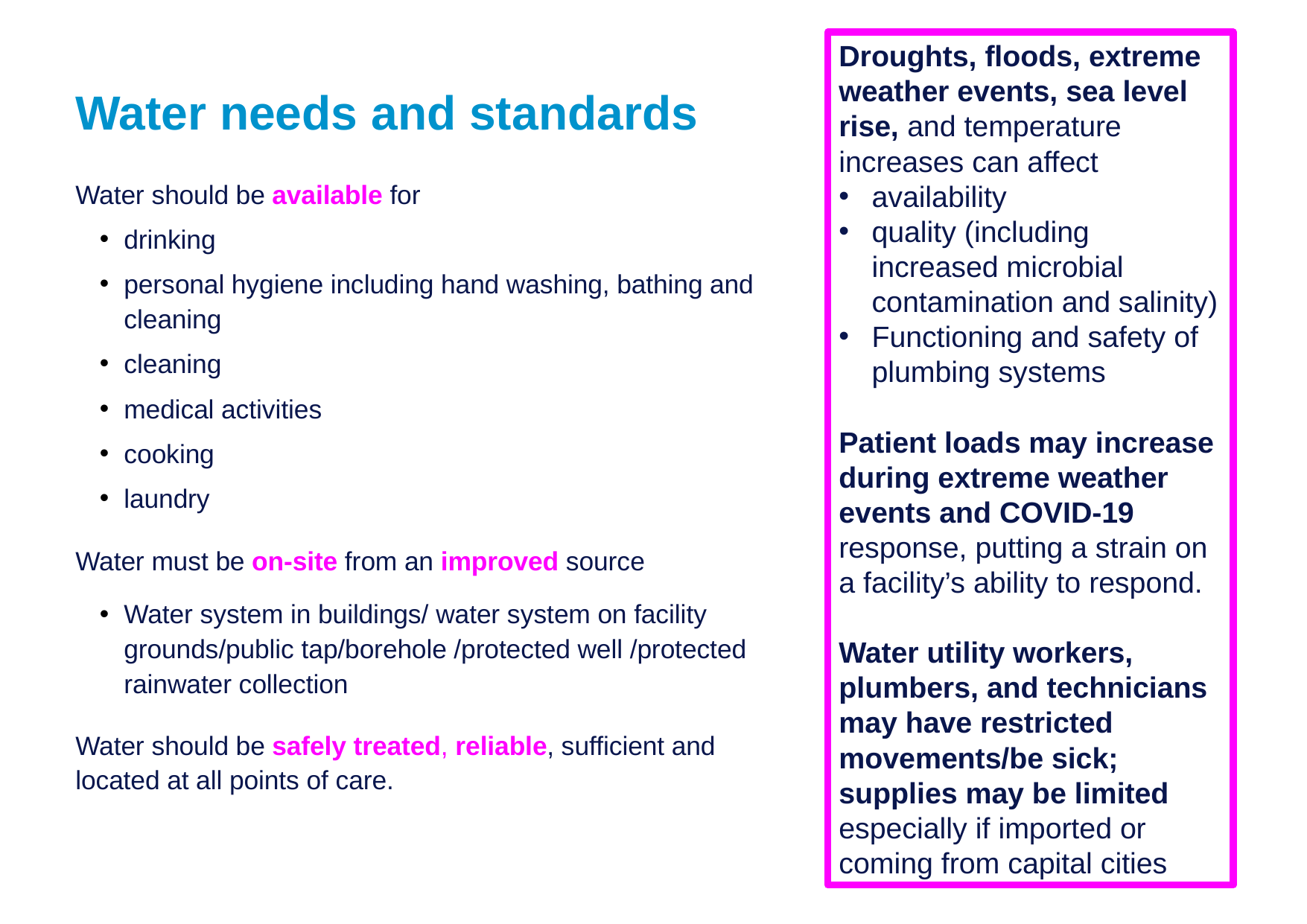

Droughts, floods, extreme weather events, sea level rise, and temperature increases can affect
availability
quality (including increased microbial contamination and salinity)
Functioning and safety of plumbing systems

Patient loads may increase during extreme weather events and COVID-19 response, putting a strain on a facility’s ability to respond.

Water utility workers, plumbers, and technicians may have restricted movements/be sick; supplies may be limited especially if imported or coming from capital cities
# Water needs and standards
Water should be available for
drinking
personal hygiene including hand washing, bathing and cleaning
cleaning
medical activities
cooking
laundry
Water must be on-site from an improved source
Water system in buildings/ water system on facility grounds/public tap/borehole /protected well /protected rainwater collection
Water should be safely treated, reliable, sufficient and located at all points of care.